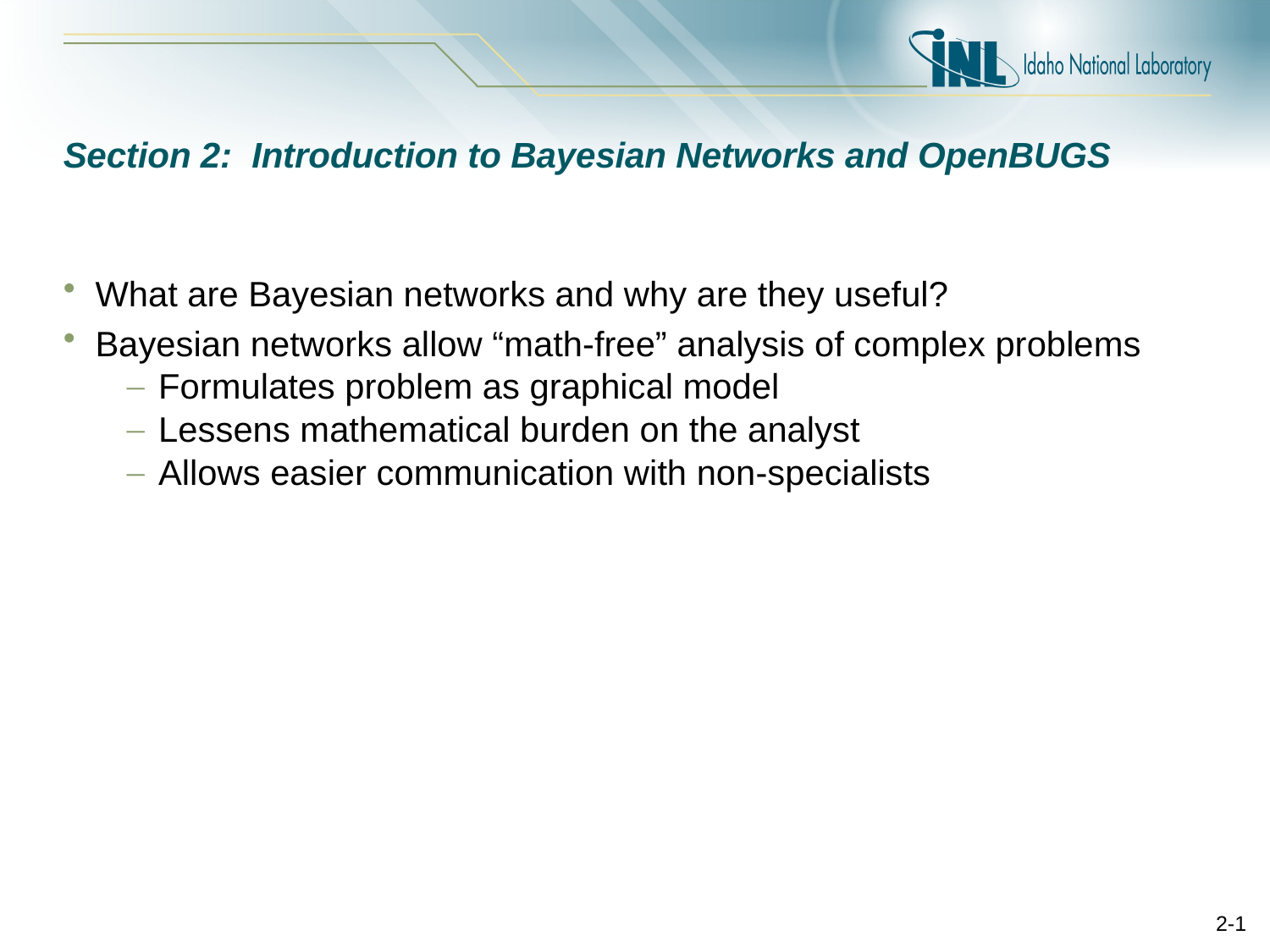

# Section 2:  Introduction to Bayesian Networks and OpenBUGS
What are Bayesian networks and why are they useful?
Bayesian networks allow “math-free” analysis of complex problems
Formulates problem as graphical model
Lessens mathematical burden on the analyst
Allows easier communication with non-specialists
2-1